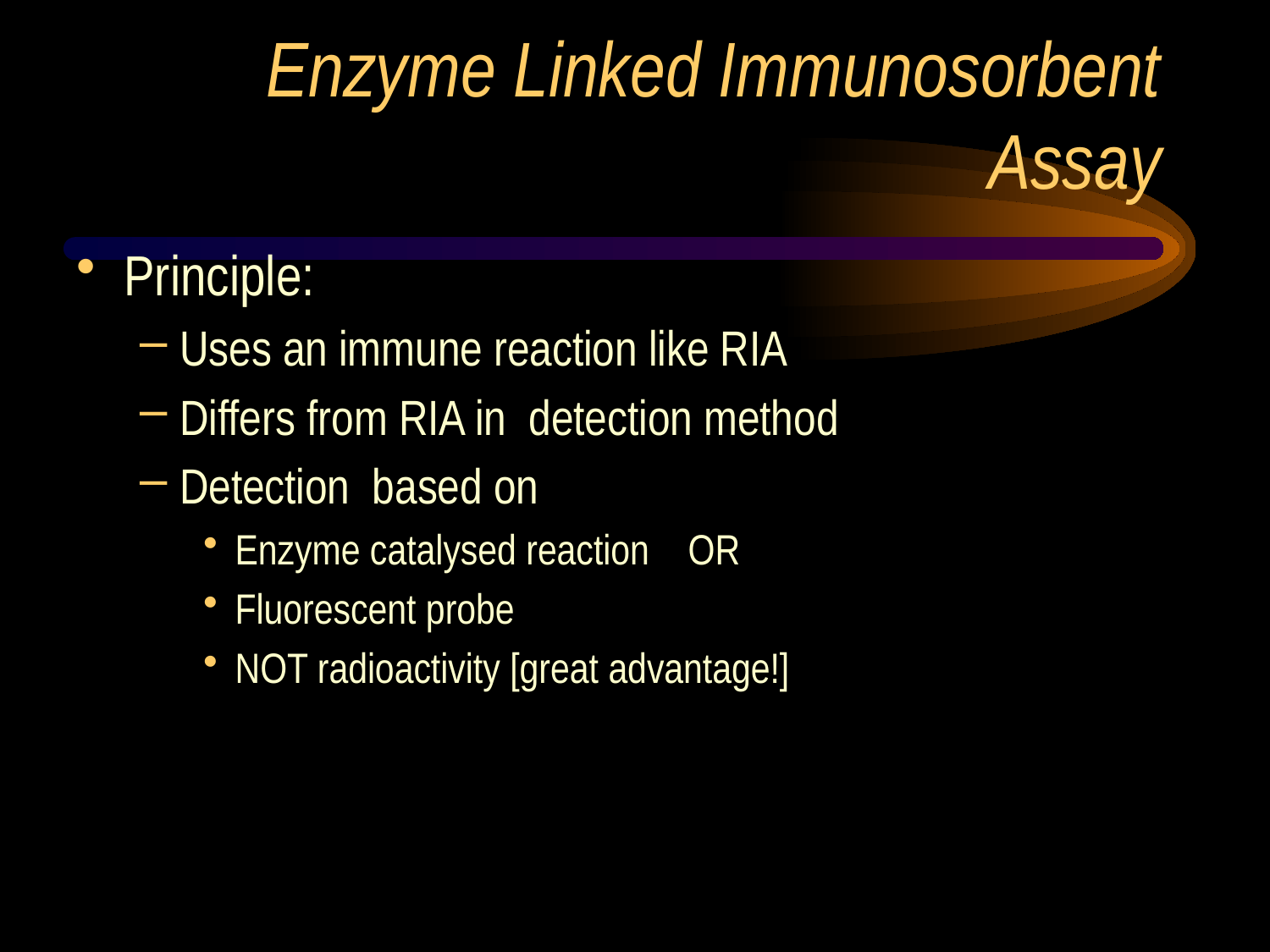

# Enzyme Linked Immunosorbent Assay
Principle:
Uses an immune reaction like RIA
Differs from RIA in  detection method
Detection  based on
Enzyme catalysed reaction    OR
Fluorescent probe
NOT radioactivity [great advantage!]